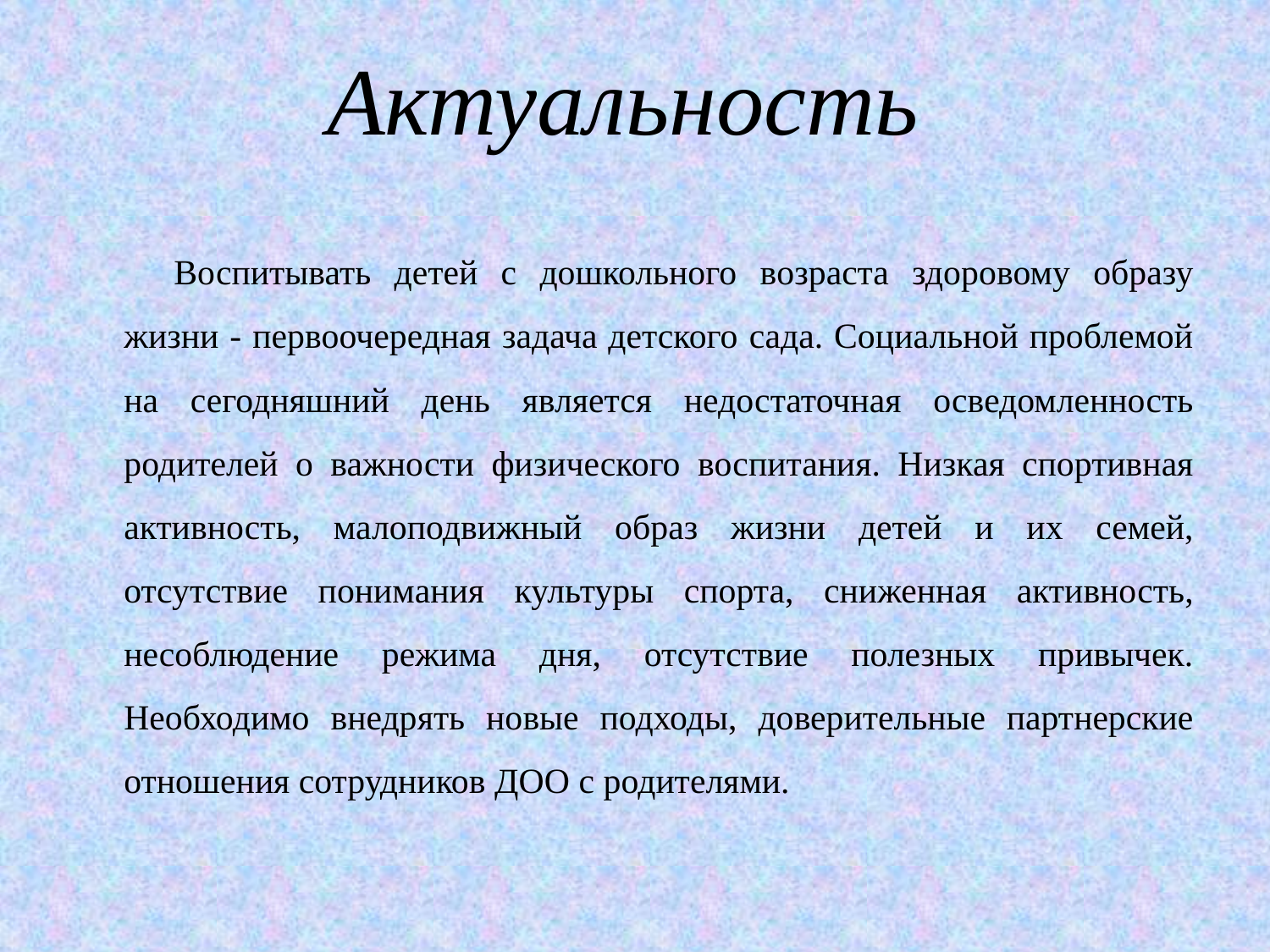

# Актуальность
Воспитывать детей с дошкольного возраста здоровому образу жизни - первоочередная задача детского сада. Социальной проблемой на сегодняшний день является недостаточная осведомленность родителей о важности физического воспитания. Низкая спортивная активность, малоподвижный образ жизни детей и их семей, отсутствие понимания культуры спорта, сниженная активность, несоблюдение режима дня, отсутствие полезных привычек. Необходимо внедрять новые подходы, доверительные партнерские отношения сотрудников ДОО с родителями.